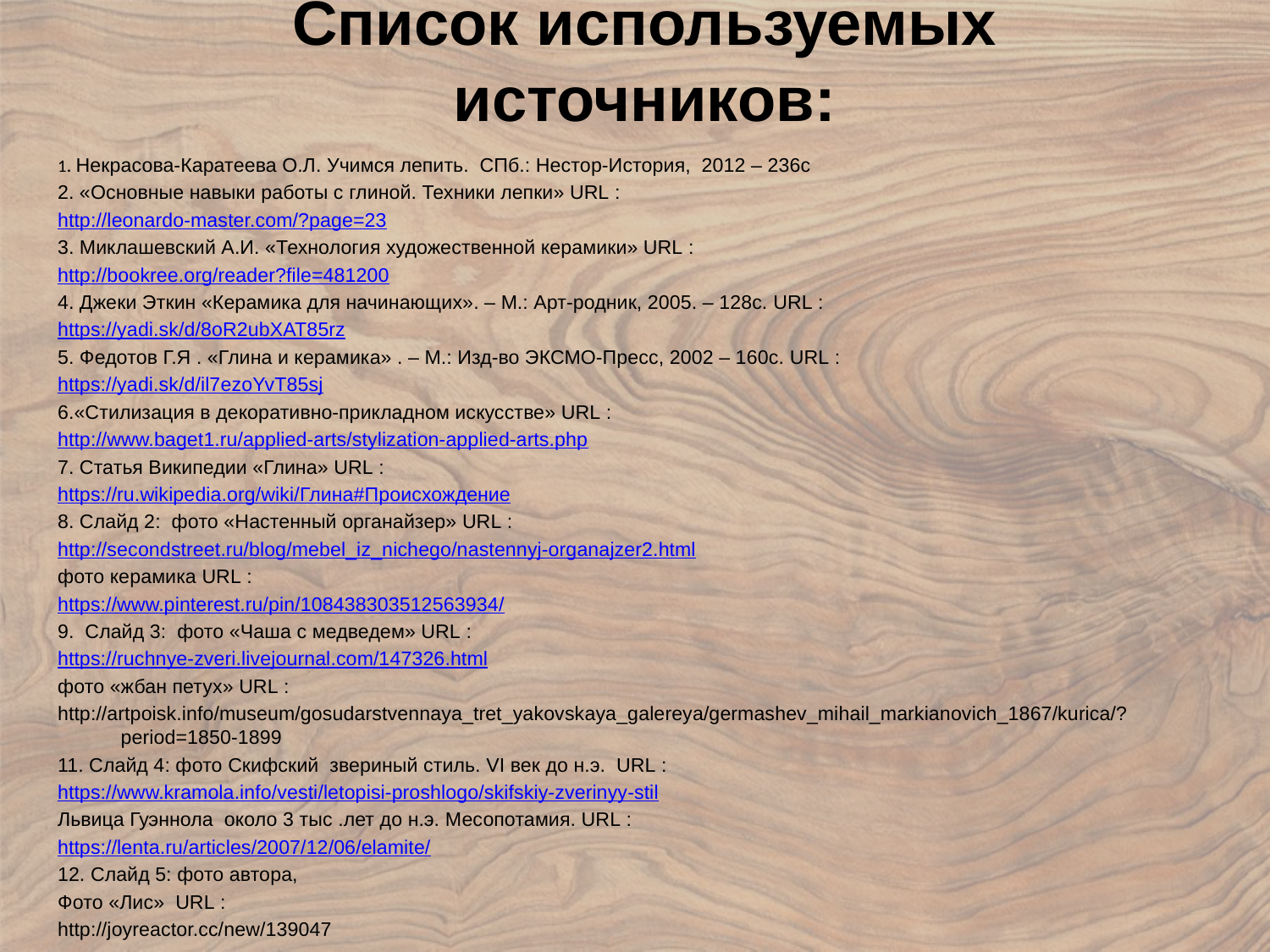

# Список используемых источников:
1. Некрасова-Каратеева О.Л. Учимся лепить.  СПб.: Нестор-История,  2012 – 236с
2. «Основные навыки работы с глиной. Техники лепки» URL :
http://leonardo-master.com/?page=23
3. Миклашевский А.И. «Технология художественной керамики» URL :
http://bookree.org/reader?file=481200
4. Джеки Эткин «Керамика для начинающих». – М.: Арт-родник, 2005. – 128с. URL :
https://yadi.sk/d/8oR2ubXAT85rz
5. Федотов Г.Я . «Глина и керамика» . – М.: Изд-во ЭКСМО-Пресс, 2002 – 160с. URL :
https://yadi.sk/d/il7ezoYvT85sj
6.«Стилизация в декоративно-прикладном искусстве» URL :
http://www.baget1.ru/applied-arts/stylization-applied-arts.php
7. Статья Википедии «Глина» URL :
https://ru.wikipedia.org/wiki/Глина#Происхождение
8. Слайд 2:  фото «Настенный органайзер» URL :
http://secondstreet.ru/blog/mebel_iz_nichego/nastennyj-organajzer2.html
фото керамика URL :
https://www.pinterest.ru/pin/108438303512563934/
9.  Слайд 3:  фото «Чаша с медведем» URL :
https://ruchnye-zveri.livejournal.com/147326.html
фото «жбан петух» URL :
http://artpoisk.info/museum/gosudarstvennaya_tret_yakovskaya_galereya/germashev_mihail_markianovich_1867/kurica/?period=1850-1899
11. Слайд 4: фото Скифский  звериный стиль. VI век до н.э.  URL :
https://www.kramola.info/vesti/letopisi-proshlogo/skifskiy-zverinyy-stil
Львица Гуэннола  около 3 тыс .лет до н.э. Месопотамия. URL :
https://lenta.ru/articles/2007/12/06/elamite/
12. Слайд 5: фото автора,
Фото «Лис»  URL :
http://joyreactor.cc/new/139047